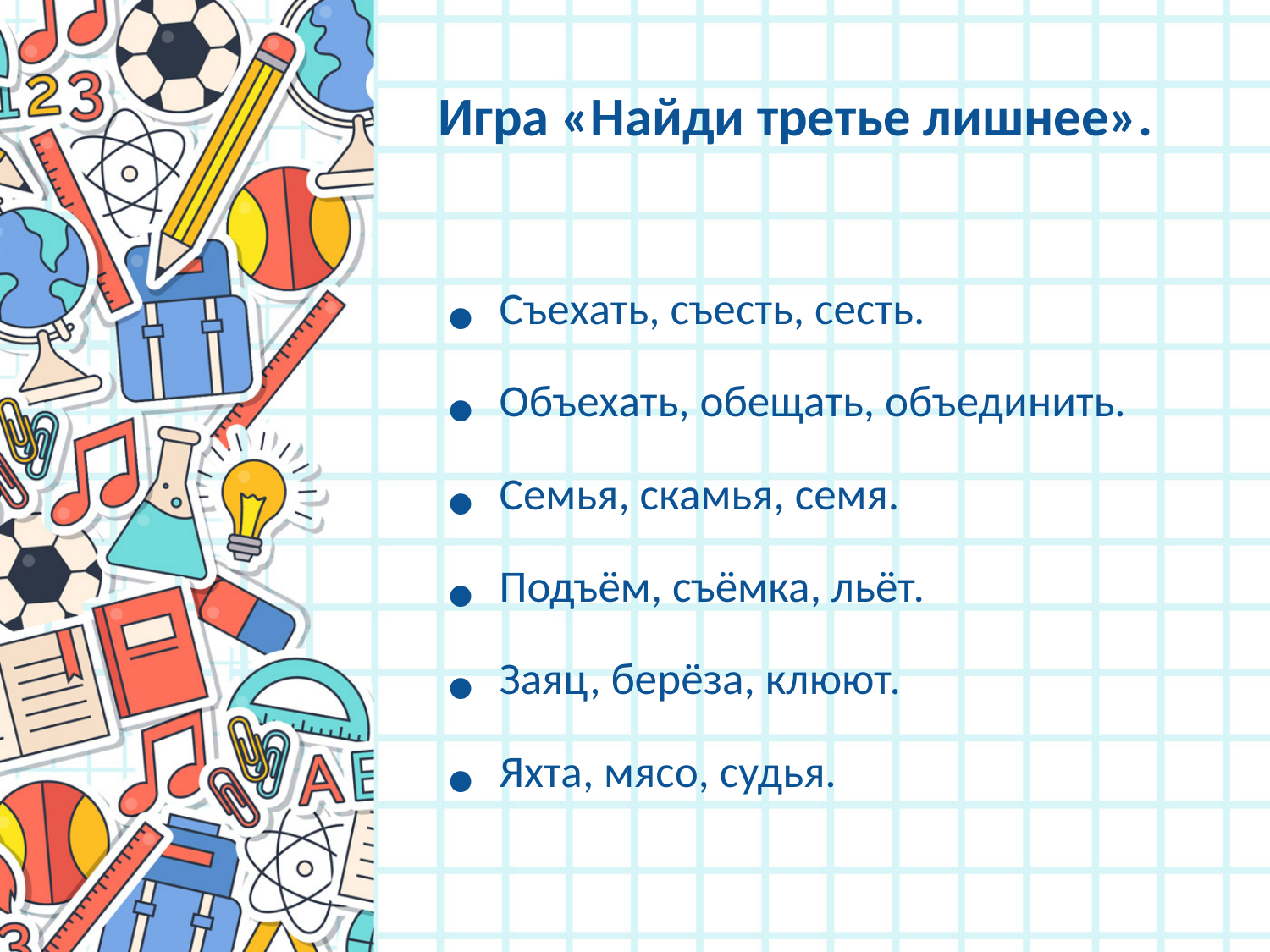

# Игра «Найди третье лишнее».

Съехать, съесть, сесть.
Объехать, обещать, объединить.
Семья, скамья, семя.
Подъём, съёмка, льёт.
Заяц, берёза, клюют.
Яхта, мясо, судья.